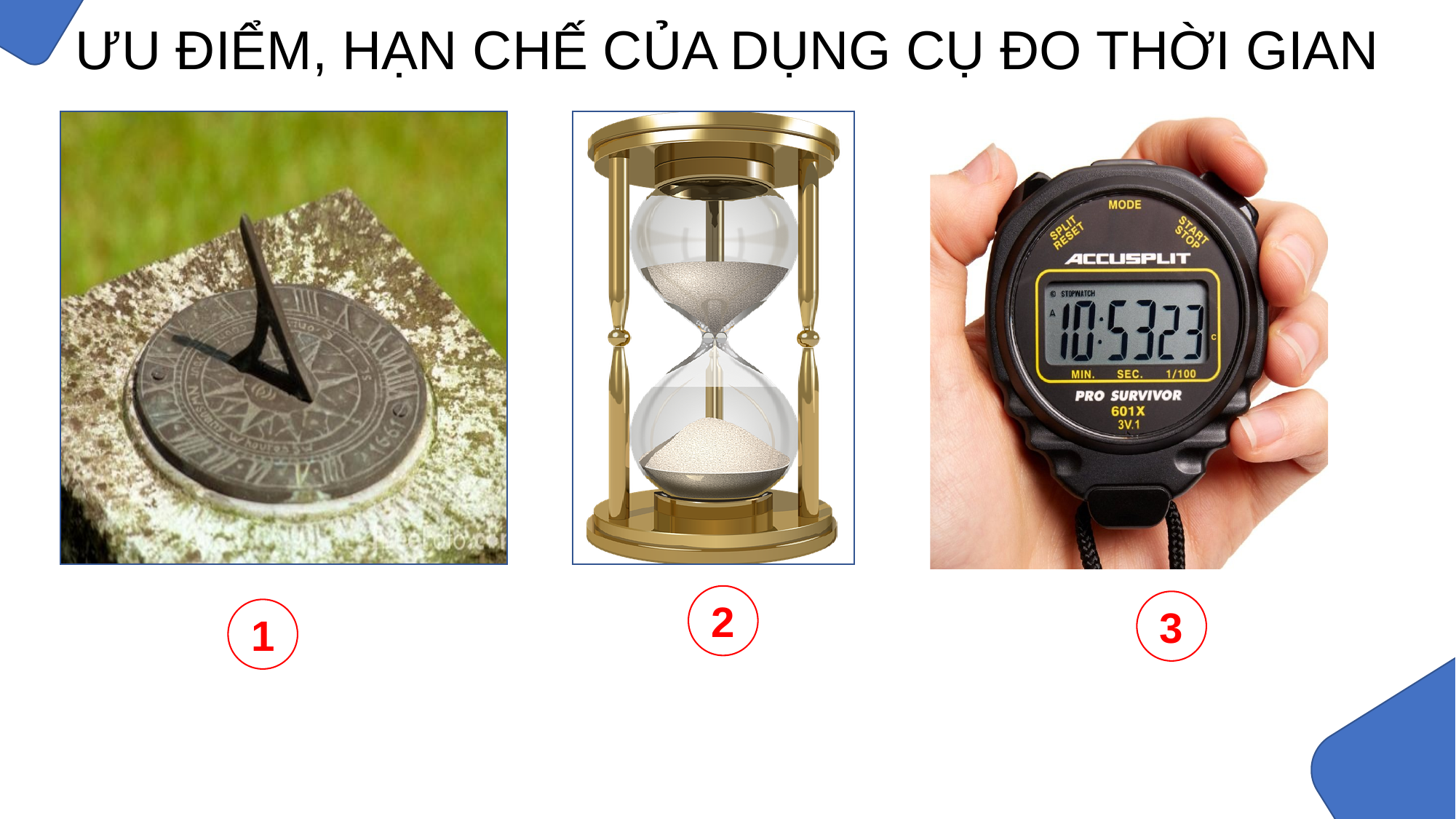

ƯU ĐIỂM, HẠN CHẾ CỦA DỤNG CỤ ĐO THỜI GIAN

2
3
1